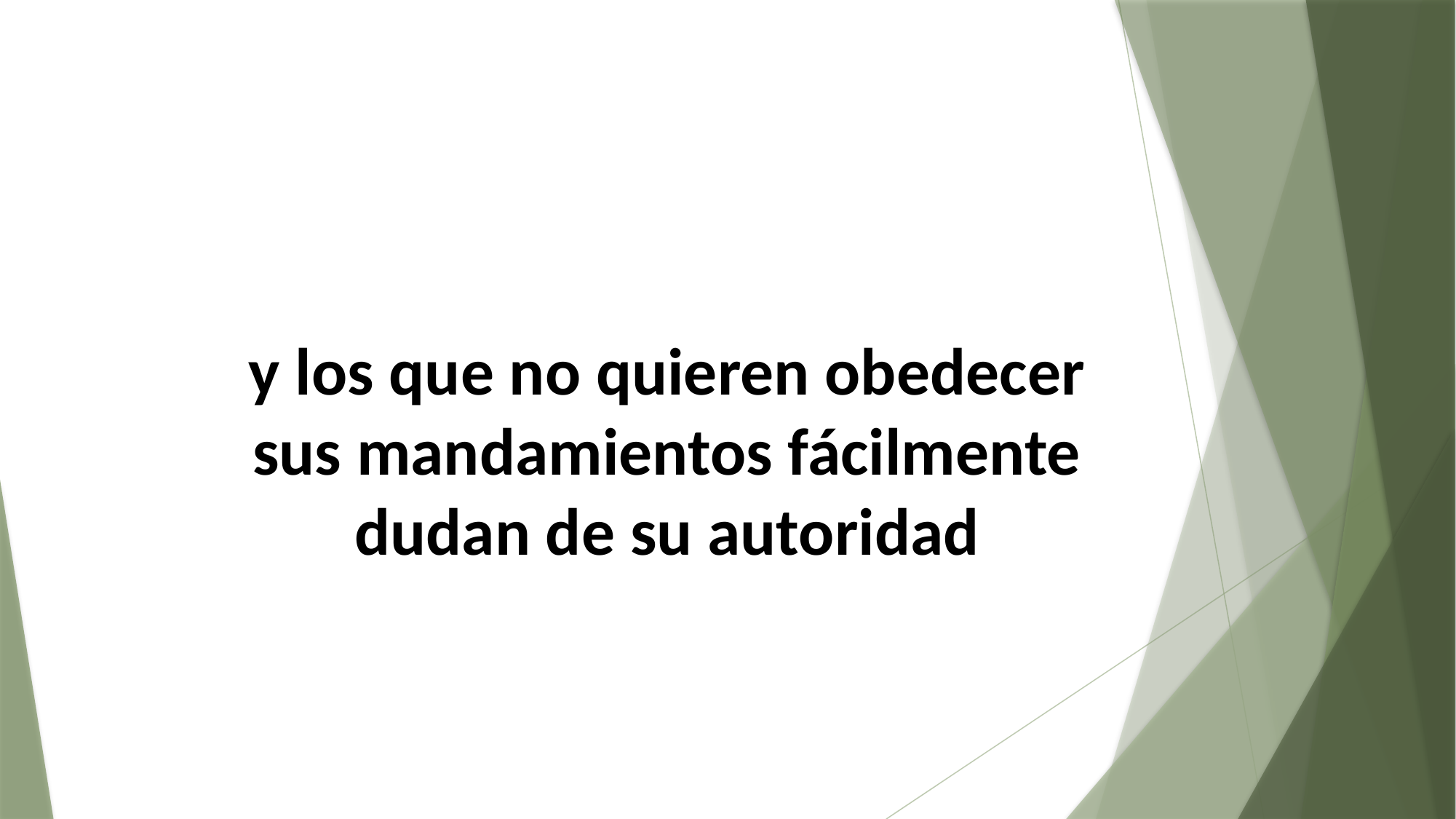

y los que no quieren obedecer sus mandamientos fácilmente dudan de su autoridad